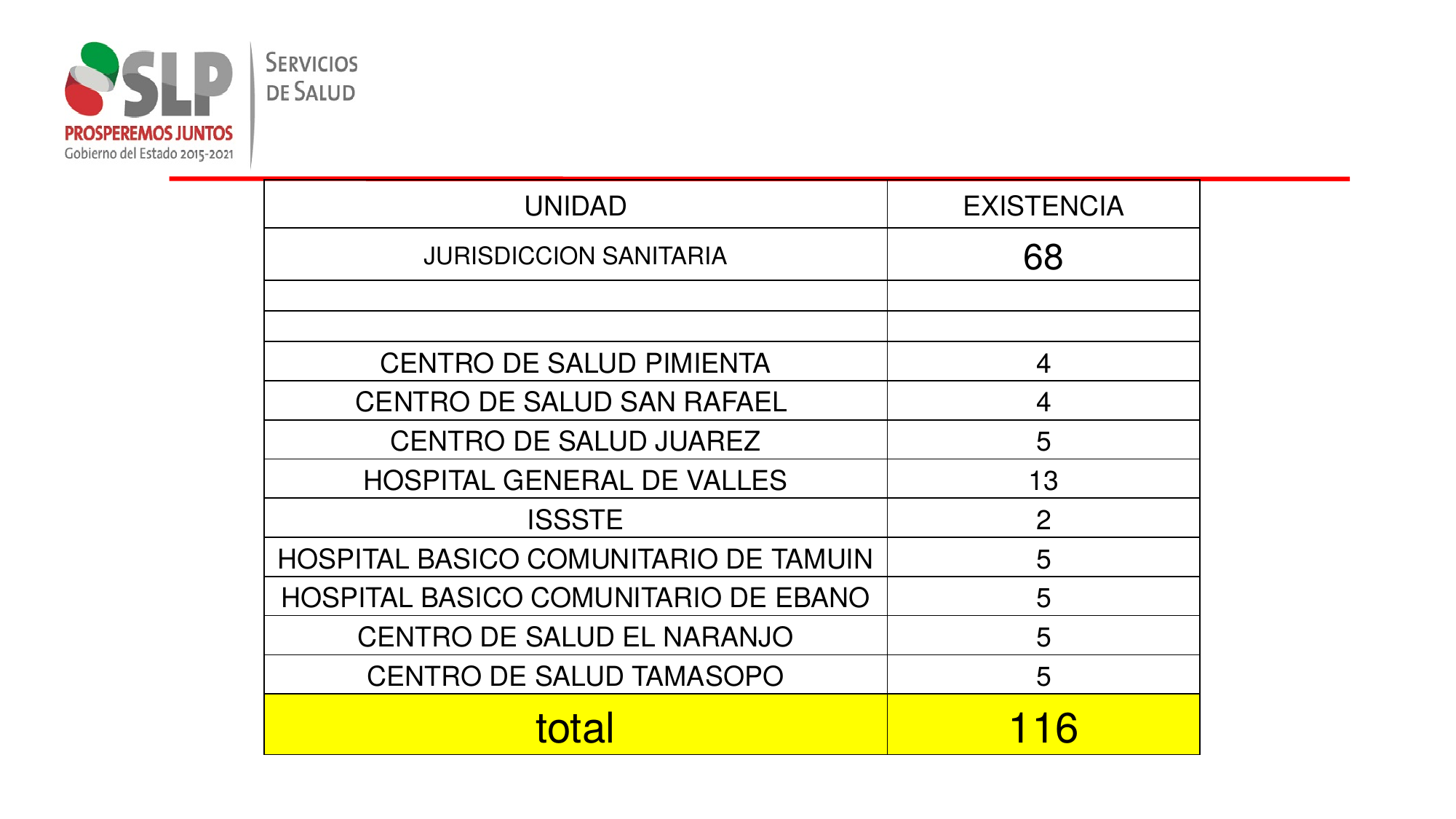

| UNIDAD | EXISTENCIA |
| --- | --- |
| JURISDICCION SANITARIA | 68 |
|  |  |
|  |  |
| CENTRO DE SALUD PIMIENTA | 4 |
| CENTRO DE SALUD SAN RAFAEL | 4 |
| CENTRO DE SALUD JUAREZ | 5 |
| HOSPITAL GENERAL DE VALLES | 13 |
| ISSSTE | 2 |
| HOSPITAL BASICO COMUNITARIO DE TAMUIN | 5 |
| HOSPITAL BASICO COMUNITARIO DE EBANO | 5 |
| CENTRO DE SALUD EL NARANJO | 5 |
| CENTRO DE SALUD TAMASOPO | 5 |
| total | 116 |